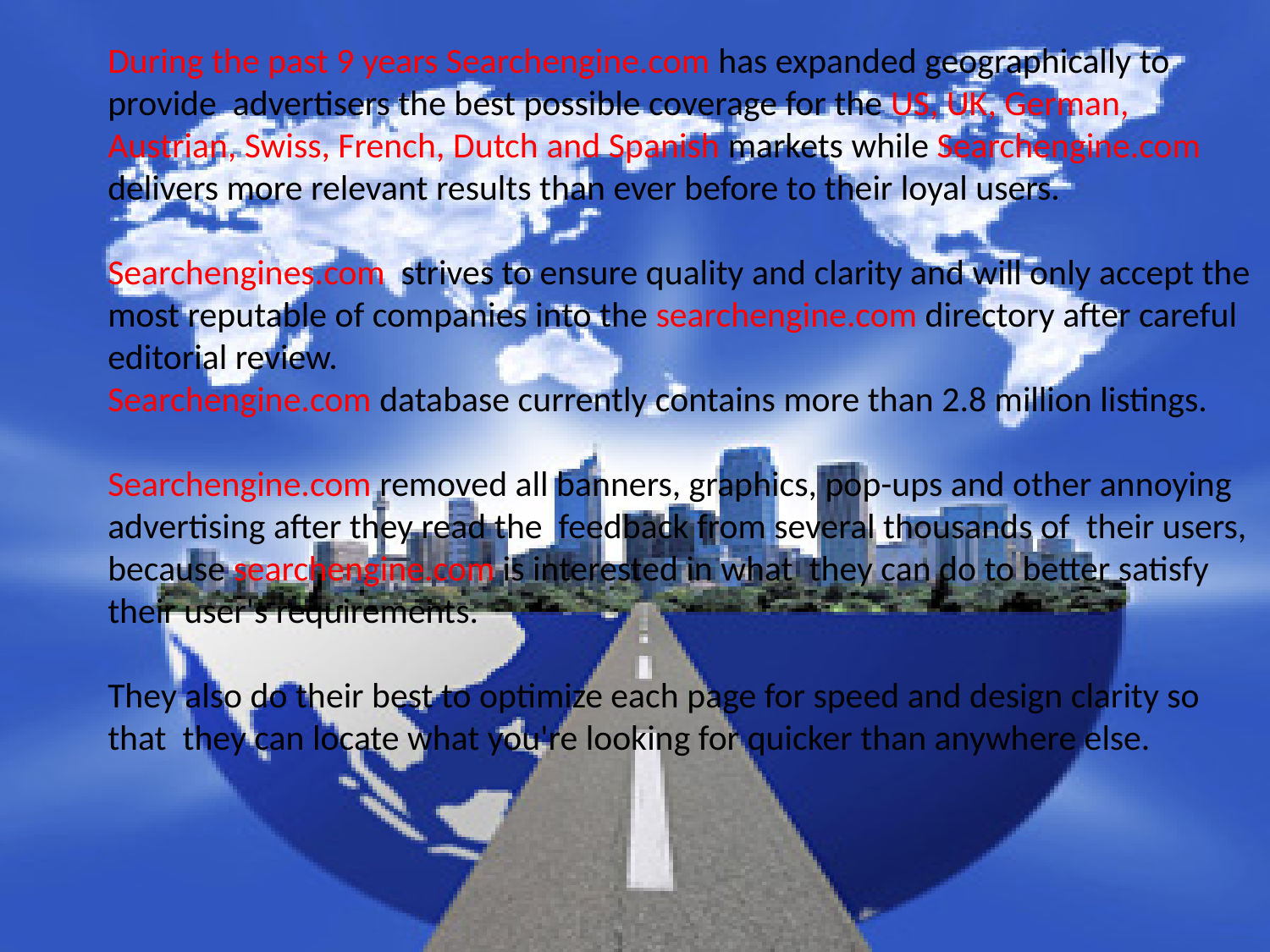

During the past 9 years Searchengine.com has expanded geographically to provide  advertisers the best possible coverage for the US, UK, German, Austrian, Swiss, French, Dutch and Spanish markets while Searchengine.com delivers more relevant results than ever before to their loyal users.

Searchengines.com  strives to ensure quality and clarity and will only accept the most reputable of companies into the searchengine.com directory after careful editorial review.
Searchengine.com database currently contains more than 2.8 million listings.
Searchengine.com removed all banners, graphics, pop-ups and other annoying advertising after they read the  feedback from several thousands of  their users, because searchengine.com is interested in what  they can do to better satisfy  their user's requirements.

They also do their best to optimize each page for speed and design clarity so that  they can locate what you're looking for quicker than anywhere else.